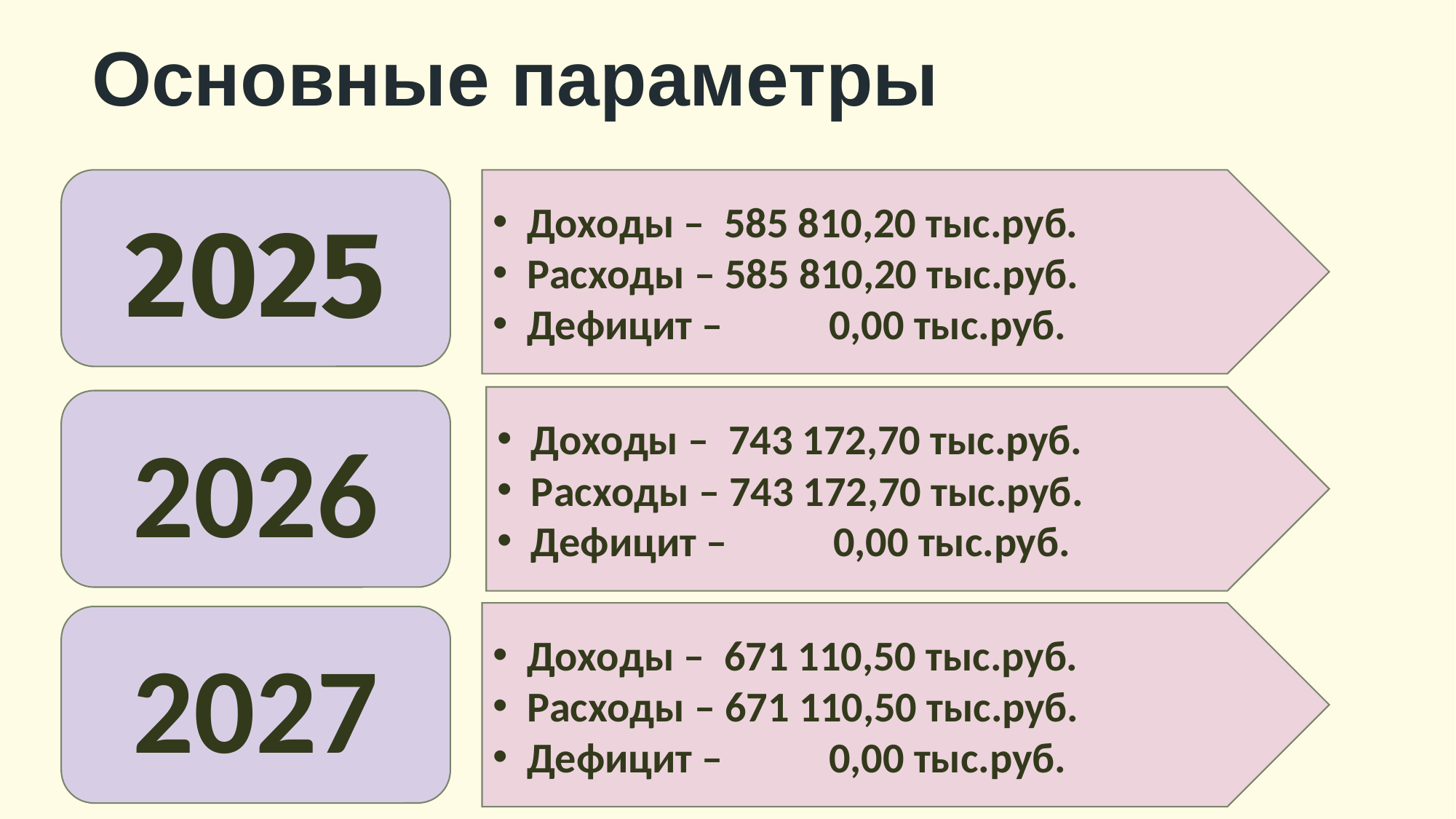

# Основные параметры
2025
Доходы –  585 810,20 тыс.руб.
Расходы – 585 810,20 тыс.руб.
Дефицит –           0,00 тыс.руб.
Доходы –  743 172,70 тыс.руб.
Расходы – 743 172,70 тыс.руб.
Дефицит –           0,00 тыс.руб.
2026
Доходы –  671 110,50 тыс.руб.
Расходы – 671 110,50 тыс.руб.
Дефицит –           0,00 тыс.руб.
2027